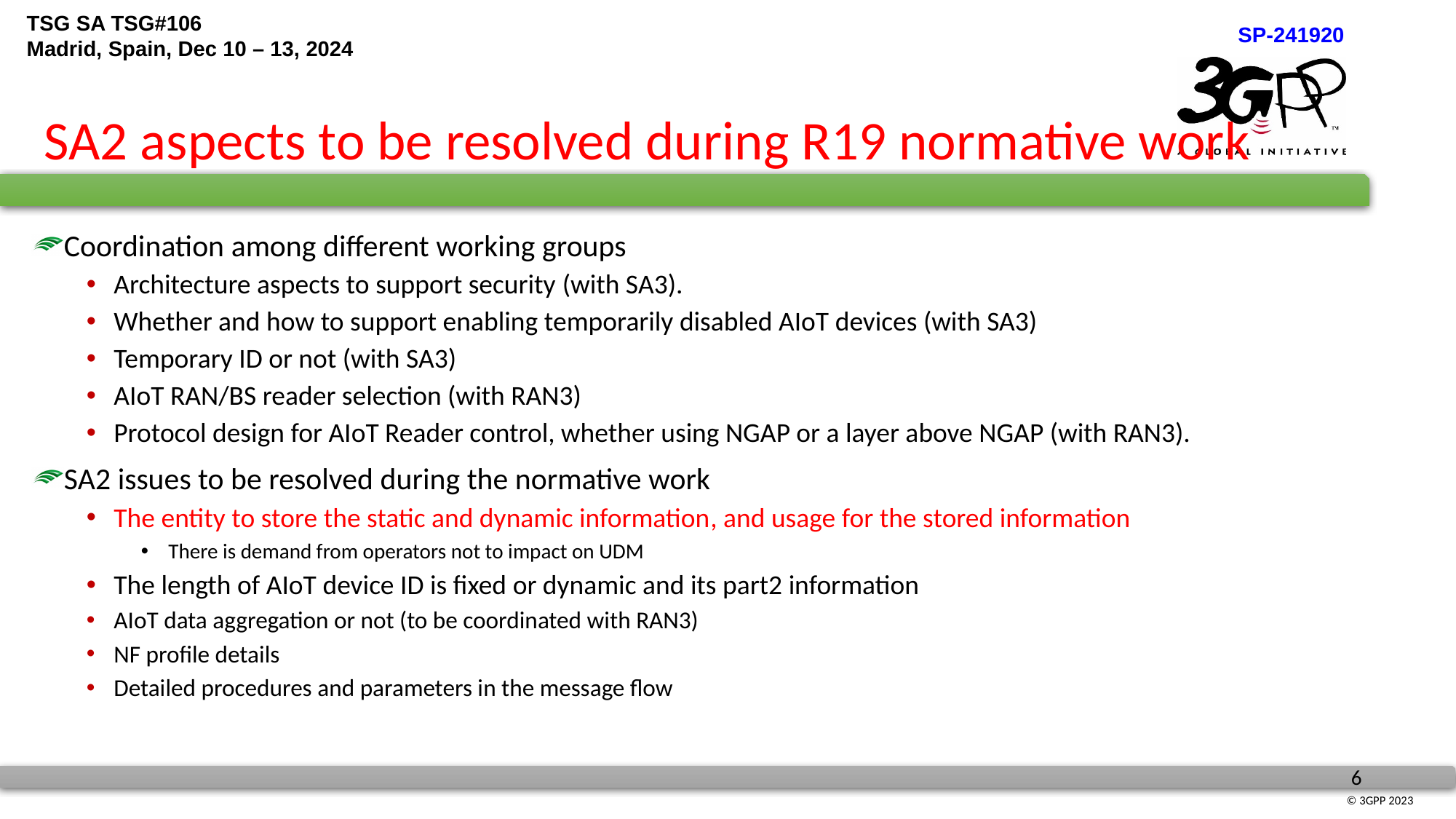

# SA2 aspects to be resolved during R19 normative work
Coordination among different working groups
Architecture aspects to support security (with SA3).
Whether and how to support enabling temporarily disabled AIoT devices (with SA3)
Temporary ID or not (with SA3)
AIoT RAN/BS reader selection (with RAN3)
Protocol design for AIoT Reader control, whether using NGAP or a layer above NGAP (with RAN3).
SA2 issues to be resolved during the normative work
The entity to store the static and dynamic information, and usage for the stored information
There is demand from operators not to impact on UDM
The length of AIoT device ID is fixed or dynamic and its part2 information
AIoT data aggregation or not (to be coordinated with RAN3)
NF profile details
Detailed procedures and parameters in the message flow